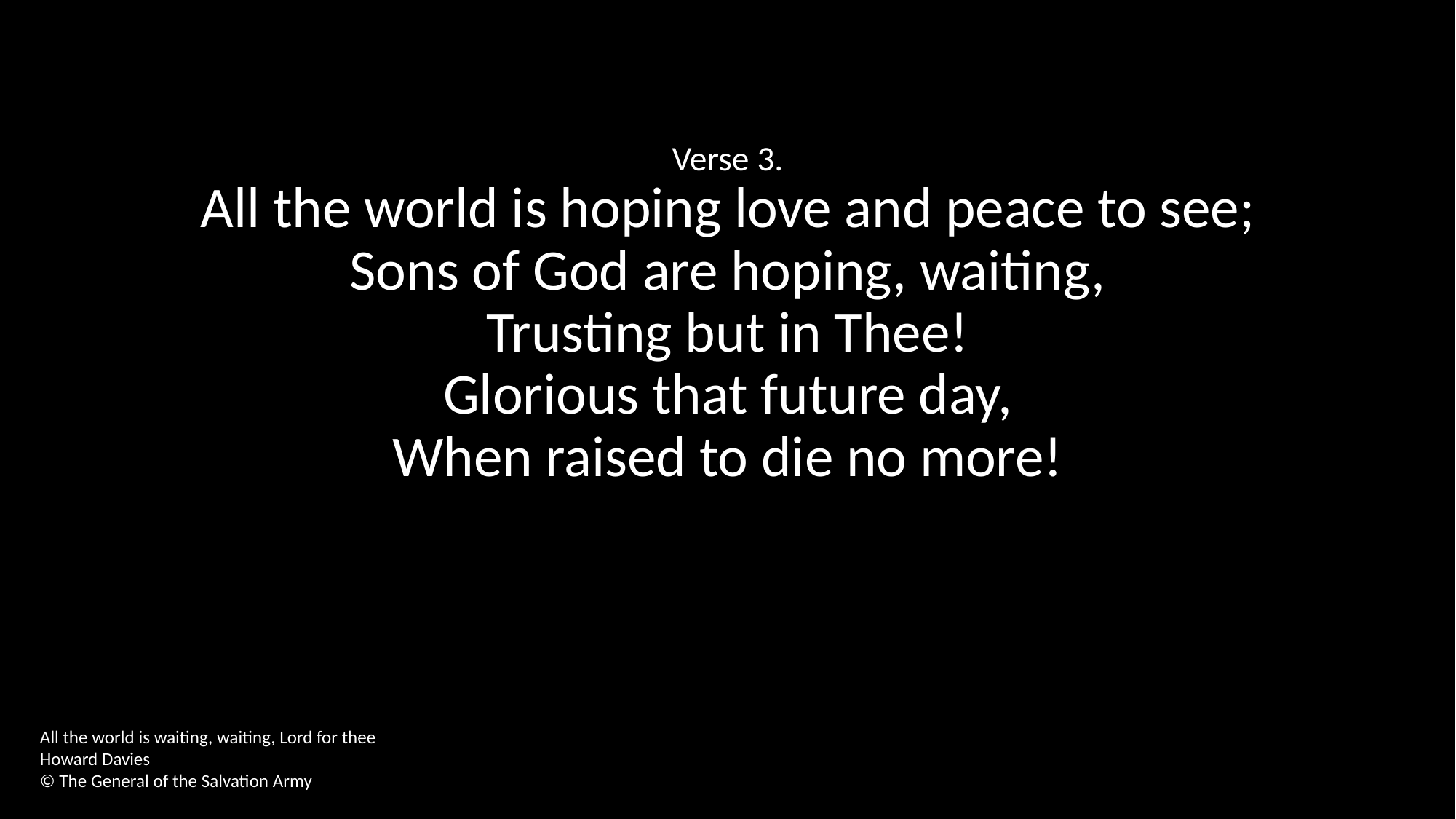

Verse 3.
All the world is hoping love and peace to see;
Sons of God are hoping, waiting,
Trusting but in Thee!
Glorious that future day,
When raised to die no more!
All the world is waiting, waiting, Lord for thee
Howard Davies
© The General of the Salvation Army